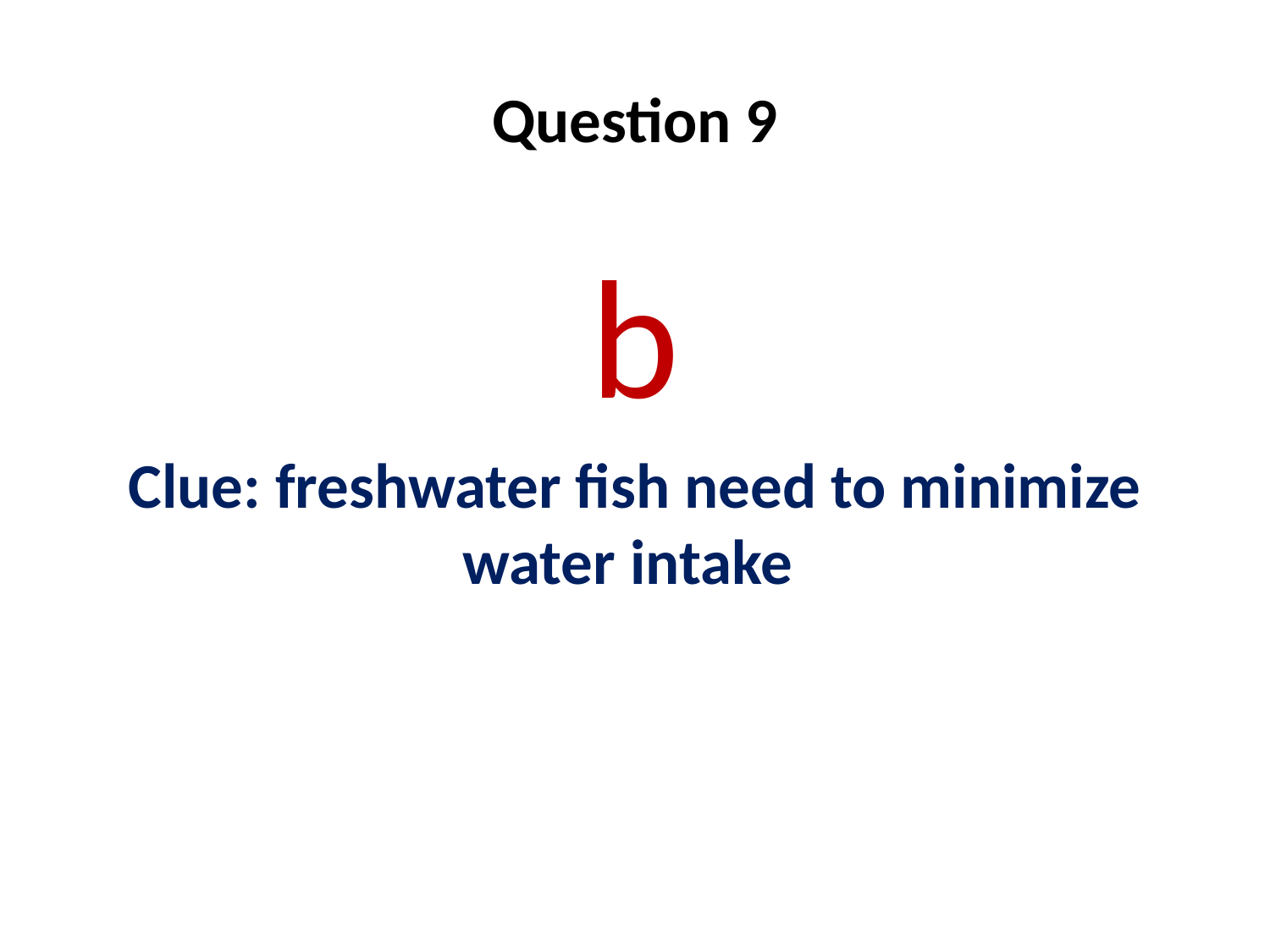

# Question 9
b
Clue: freshwater fish need to minimize water intake